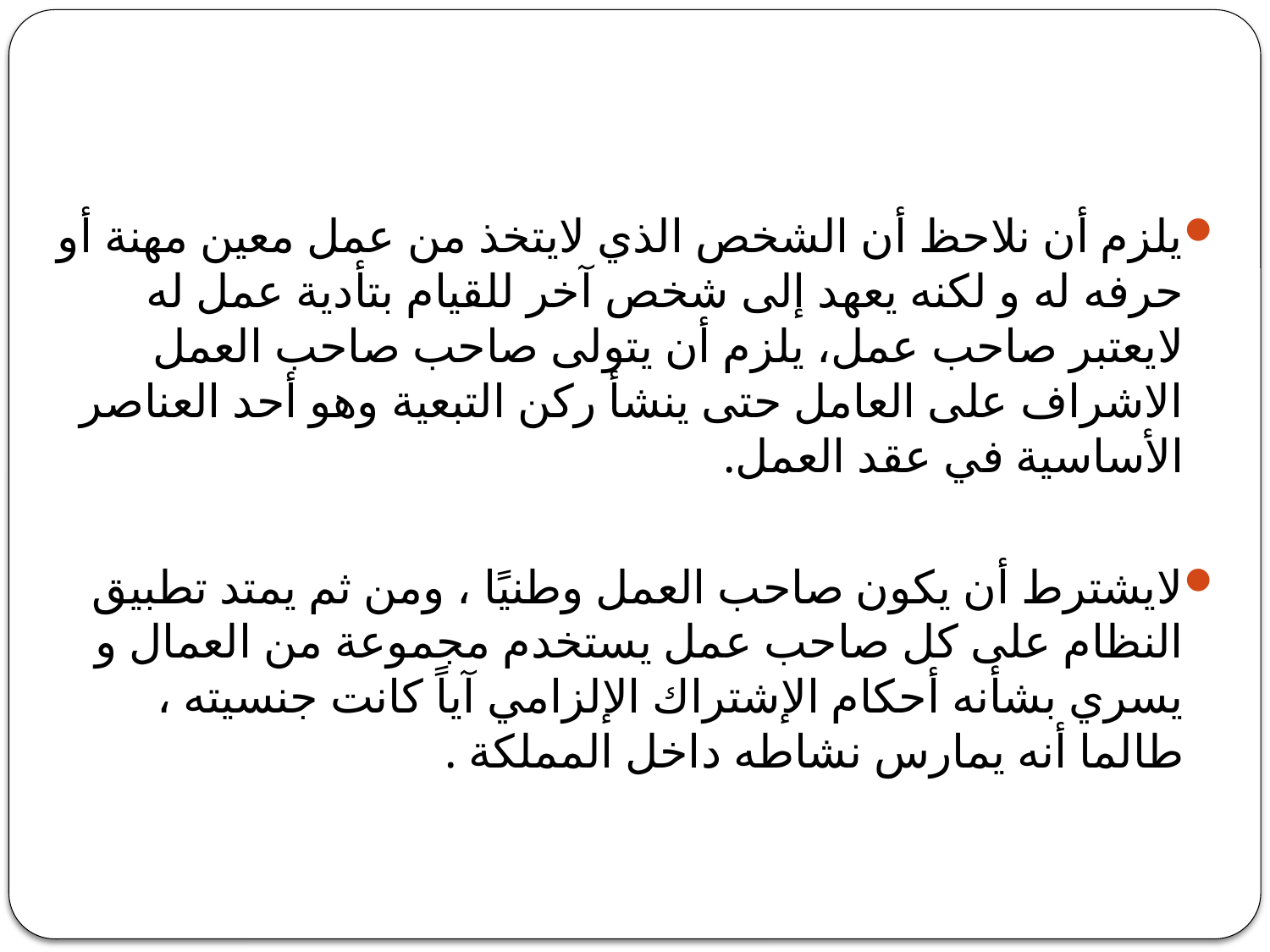

يلزم أن نلاحظ أن الشخص الذي لايتخذ من عمل معين مهنة أو حرفه له و لكنه يعهد إلى شخص آخر للقيام بتأدية عمل له لايعتبر صاحب عمل، يلزم أن يتولى صاحب صاحب العمل الاشراف على العامل حتى ينشأ ركن التبعية وهو أحد العناصر الأساسية في عقد العمل.

لايشترط أن يكون صاحب العمل وطنيًا ، ومن ثم يمتد تطبيق النظام على كل صاحب عمل يستخدم مجموعة من العمال و يسري بشأنه أحكام الإشتراك الإلزامي آياً كانت جنسيته ، طالما أنه يمارس نشاطه داخل المملكة .